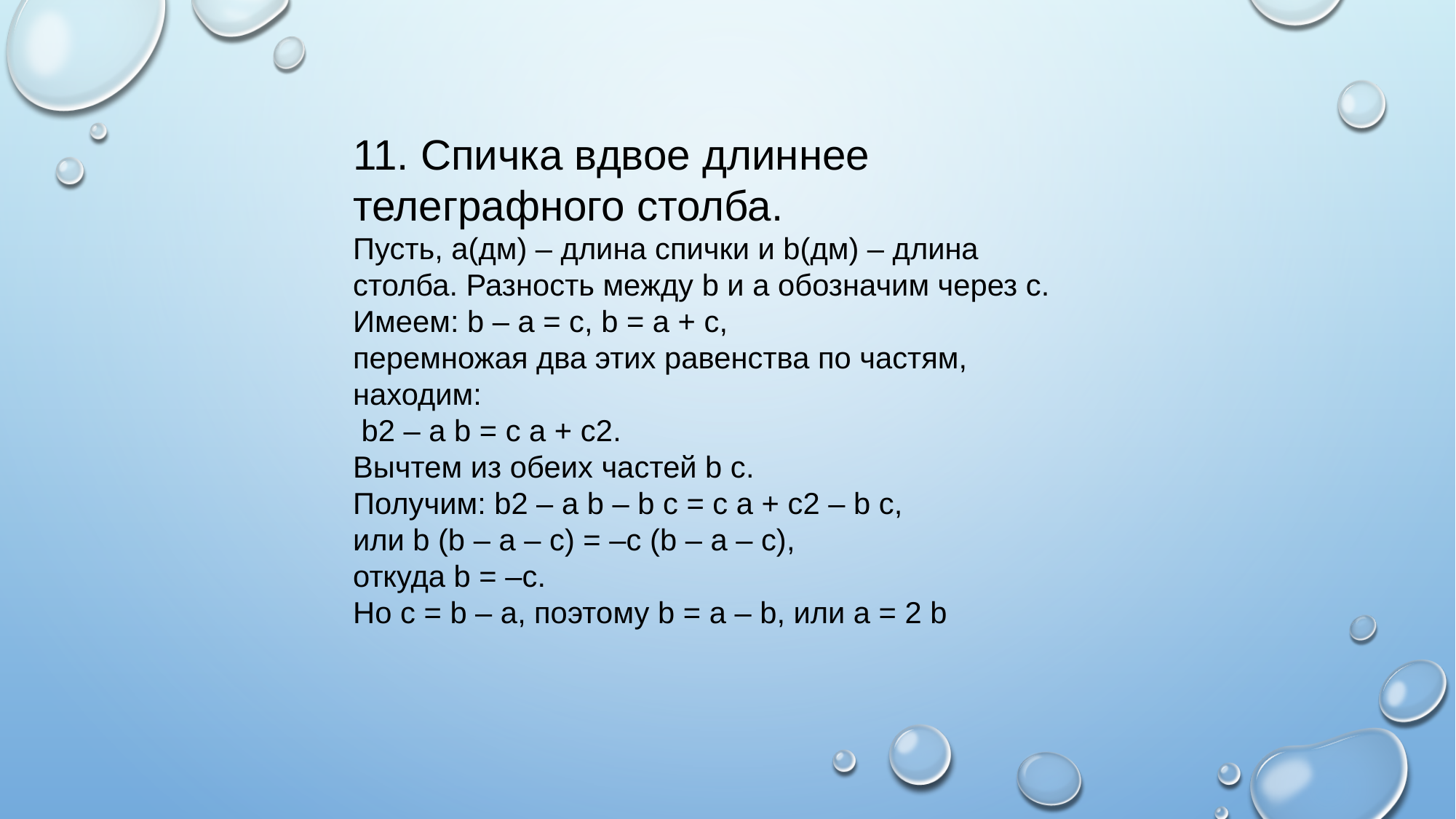

11. Спичка вдвое длиннее телеграфного столба.
Пусть, а(дм) – длина спички и b(дм) – длина столба. Разность между b и а обозначим через с.
Имеем: b – a = c, b = a + c,
перемножая два этих равенства по частям, находим:
 b2 – a b = c a + c2.
Вычтем из обеих частей b c.
Получим: b2 – a b – b c = c a + c2 – b c,
или b (b – a – c) = –c (b – a – c),
откуда b = –c.
Но c = b – a, поэтому b = a – b, или a = 2 b